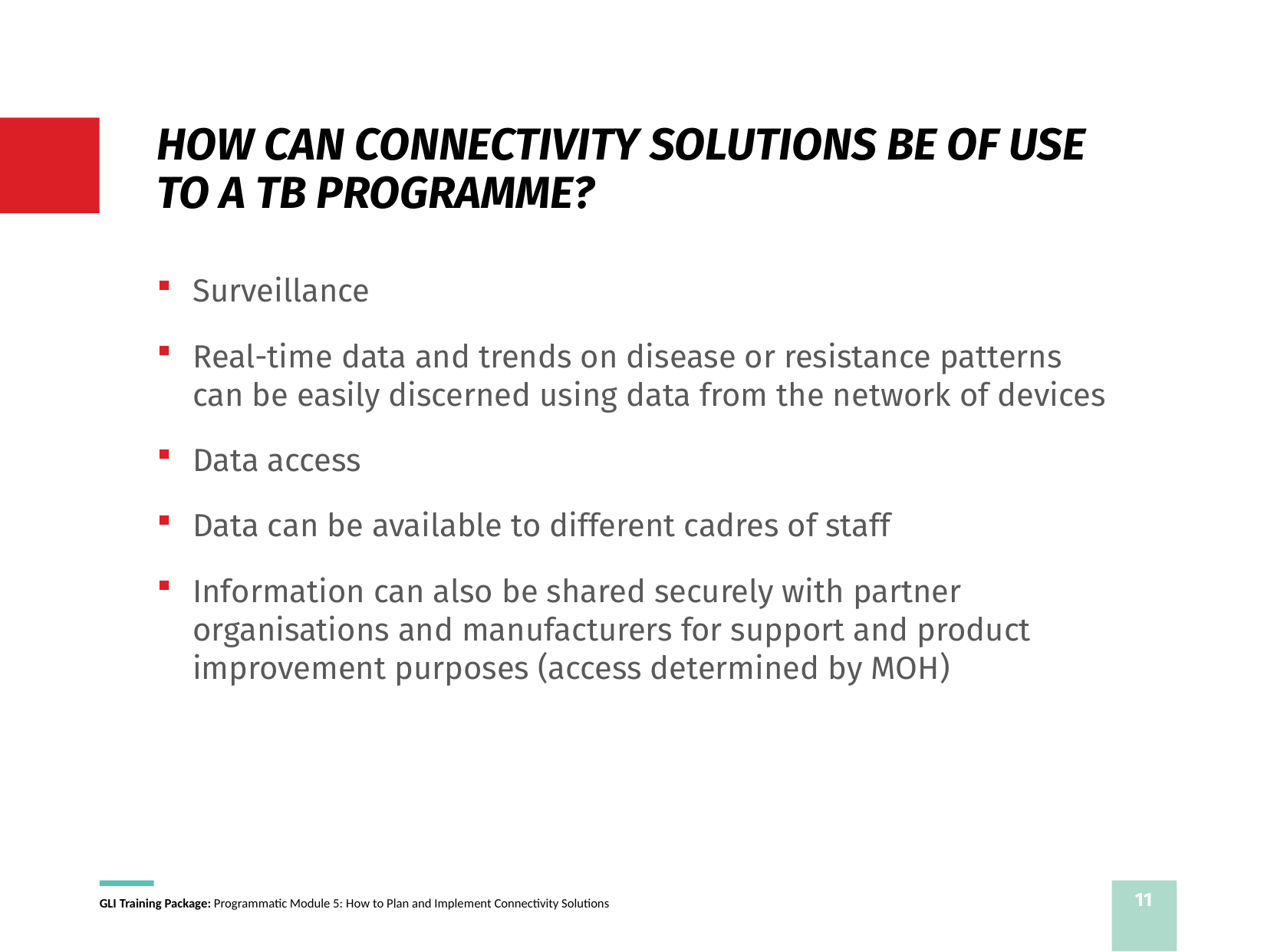

# HOW CAN CONNECTIVITY SOLUTIONS BE OF USE TO A TB PROGRAMME?
Surveillance
Real-time data and trends on disease or resistance patterns can be easily discerned using data from the network of devices
Data access
Data can be available to different cadres of staff
Information can also be shared securely with partner organisations and manufacturers for support and product improvement purposes (access determined by MOH)